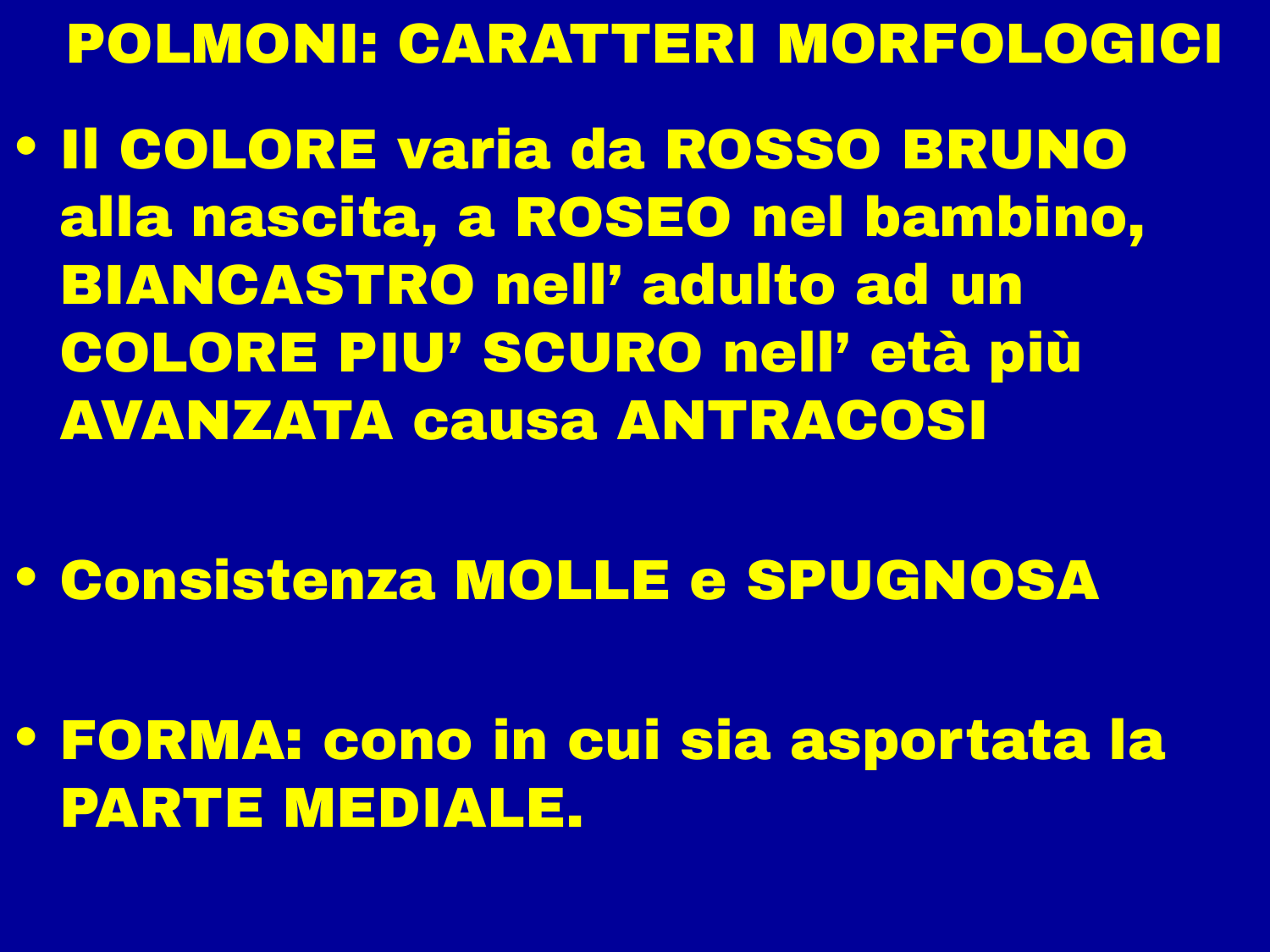

# POLMONI: CARATTERI MORFOLOGICI
Il COLORE varia da ROSSO BRUNO alla nascita, a ROSEO nel bambino, BIANCASTRO nell’ adulto ad un COLORE PIU’ SCURO nell’ età più AVANZATA causa ANTRACOSI

Consistenza MOLLE e SPUGNOSA

FORMA: cono in cui sia asportata la PARTE MEDIALE.